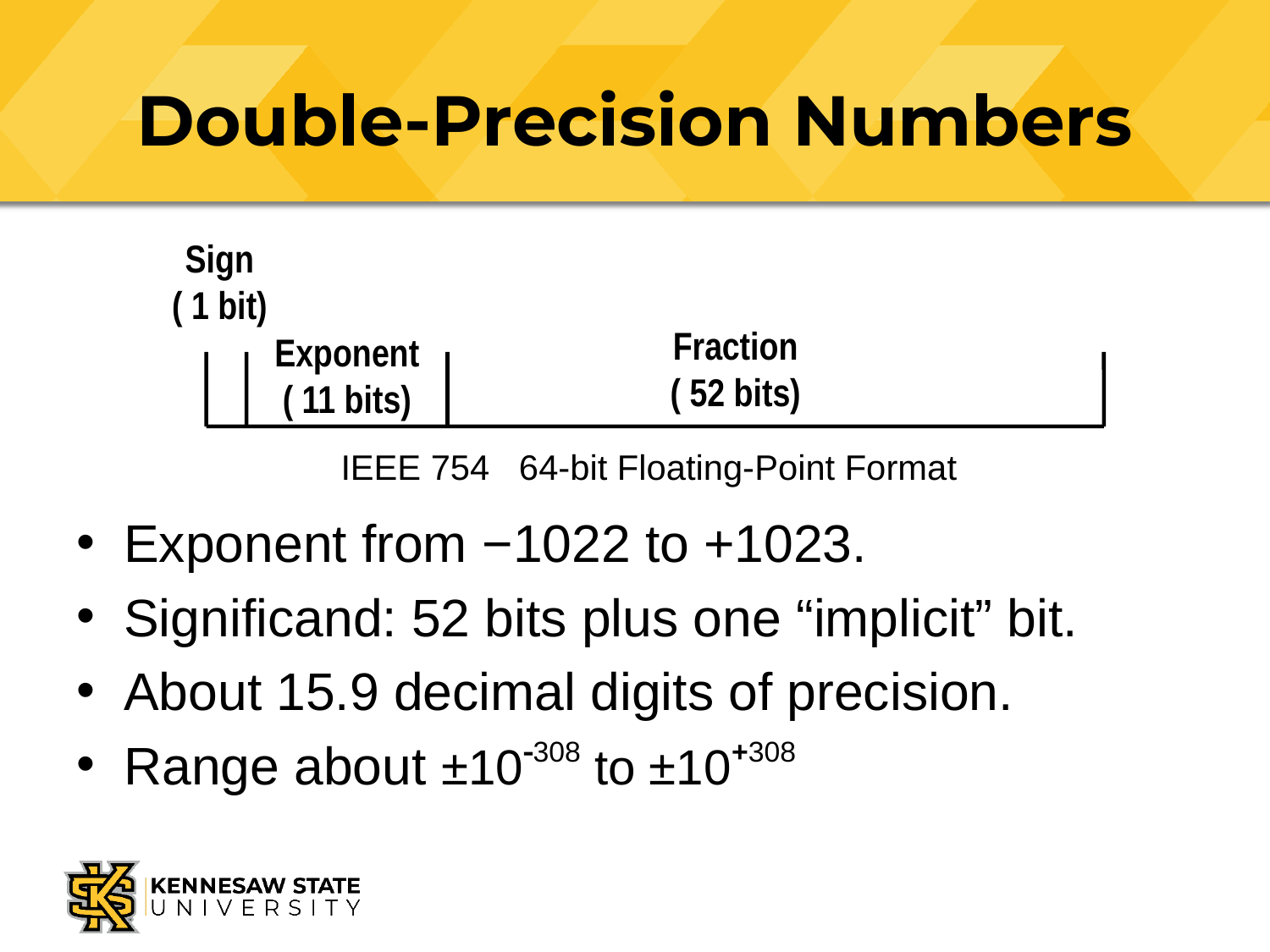

# Double-Precision Numbers
Sign
( 1 bit)
Fraction
( 52 bits)
Exponent
( 11 bits)

IEEE 754   64-bit Floating-Point Format
Exponent from −1022 to +1023.
Significand: 52 bits plus one “implicit” bit.
About 15.9 decimal digits of precision.
Range about ±10−308 to ±10+308